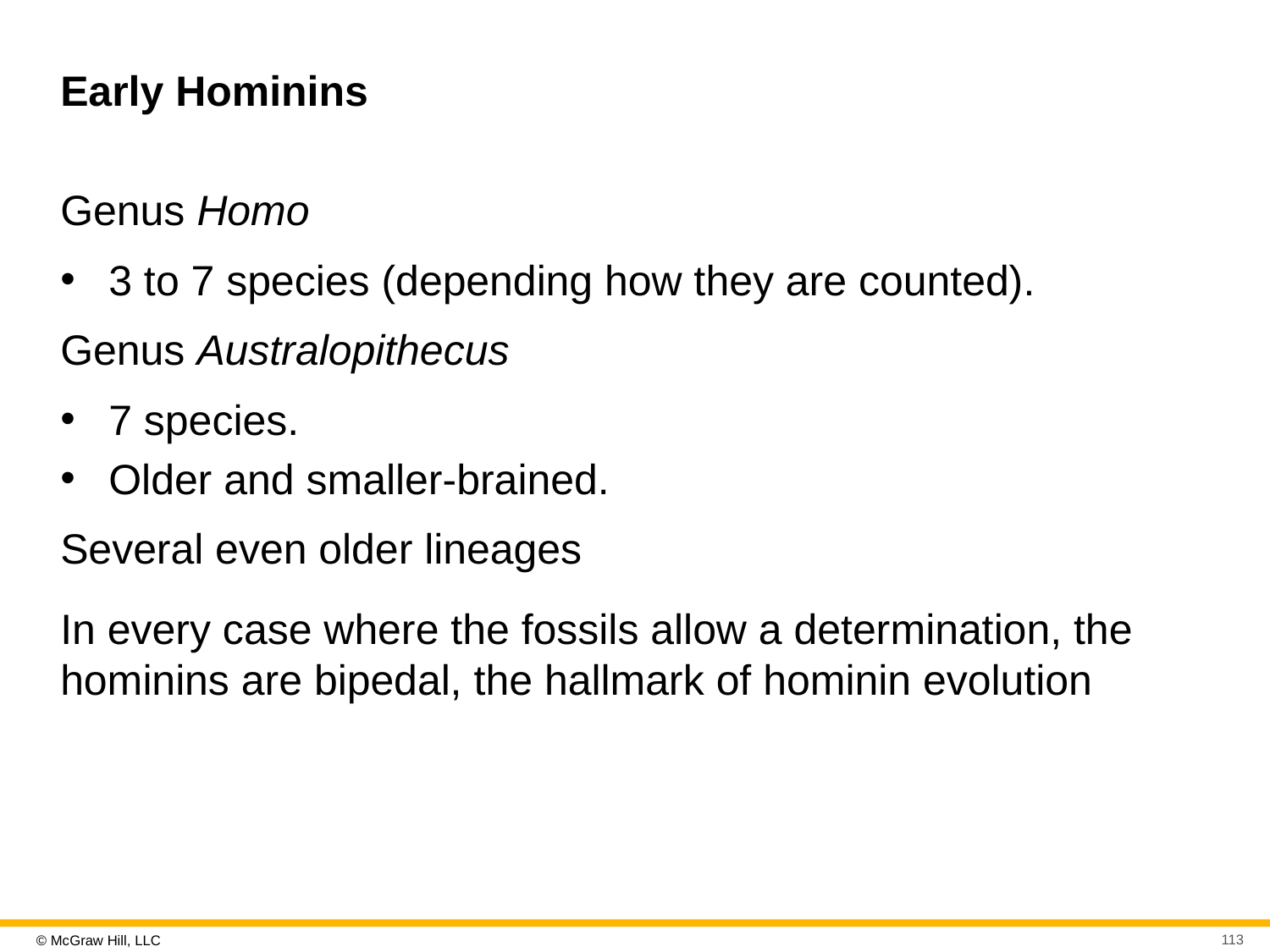

# Early Hominins
Genus Homo
3 to 7 species (depending how they are counted).
Genus Australopithecus
7 species.
Older and smaller-brained.
Several even older lineages
In every case where the fossils allow a determination, the hominins are bipedal, the hallmark of hominin evolution
113